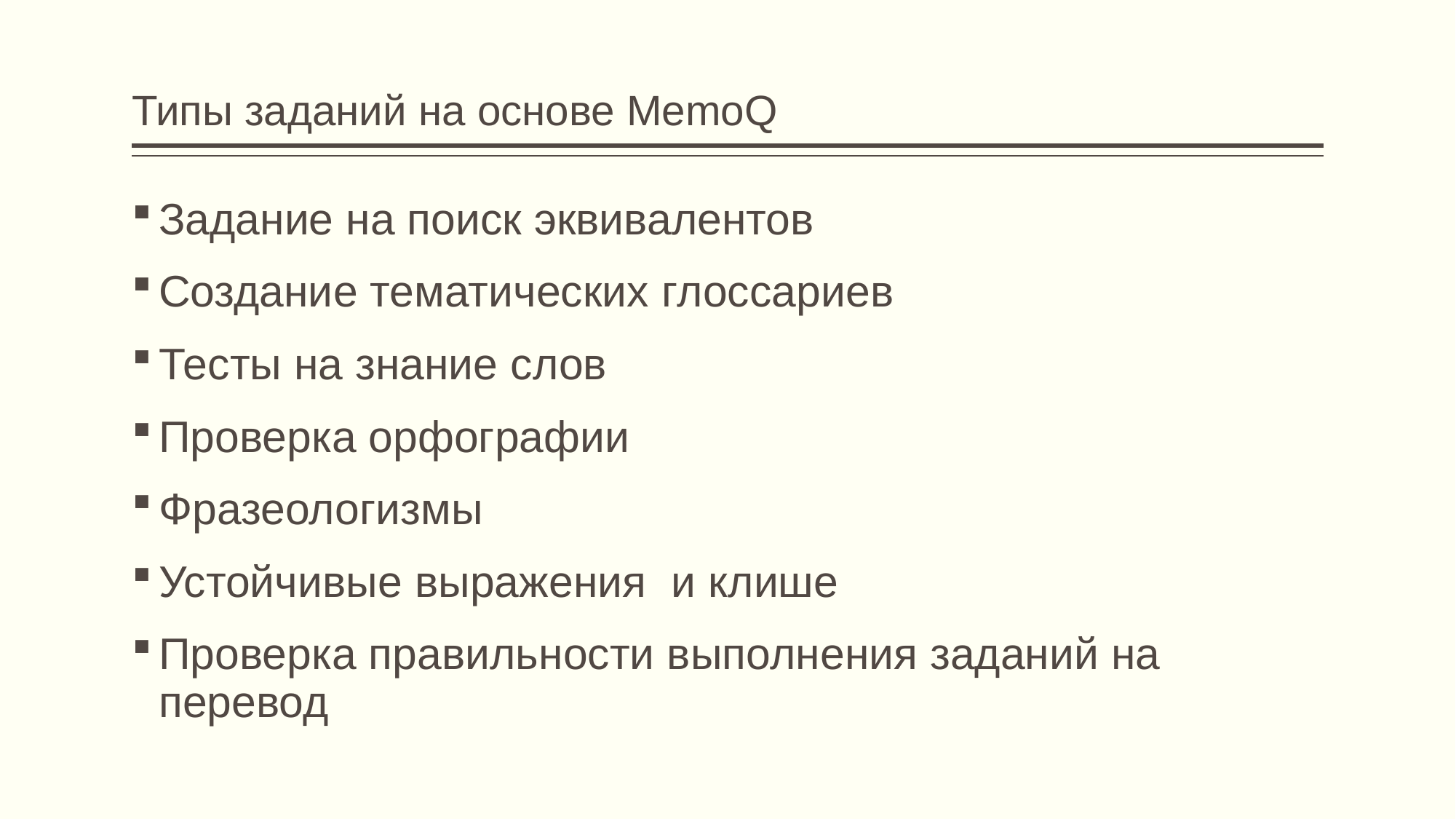

# Типы заданий на основе MemoQ
Задание на поиск эквивалентов
Создание тематических глоссариев
Тесты на знание слов
Проверка орфографии
Фразеологизмы
Устойчивые выражения  и клише
Проверка правильности выполнения заданий на перевод